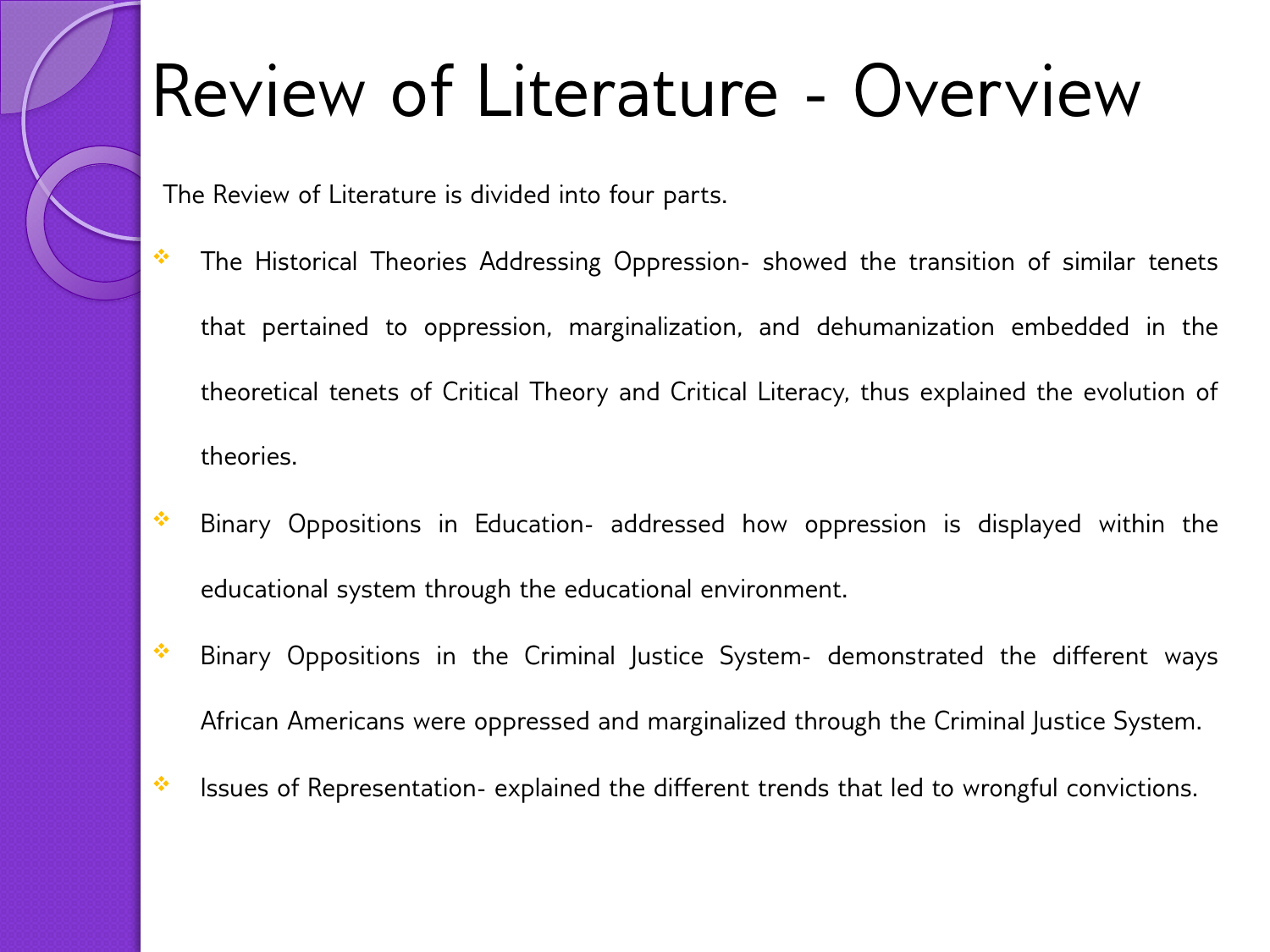

# Review of Literature - Overview
The Review of Literature is divided into four parts.
The Historical Theories Addressing Oppression- showed the transition of similar tenets that pertained to oppression, marginalization, and dehumanization embedded in the theoretical tenets of Critical Theory and Critical Literacy, thus explained the evolution of theories.
Binary Oppositions in Education- addressed how oppression is displayed within the educational system through the educational environment.
Binary Oppositions in the Criminal Justice System- demonstrated the different ways African Americans were oppressed and marginalized through the Criminal Justice System.
Issues of Representation- explained the different trends that led to wrongful convictions.